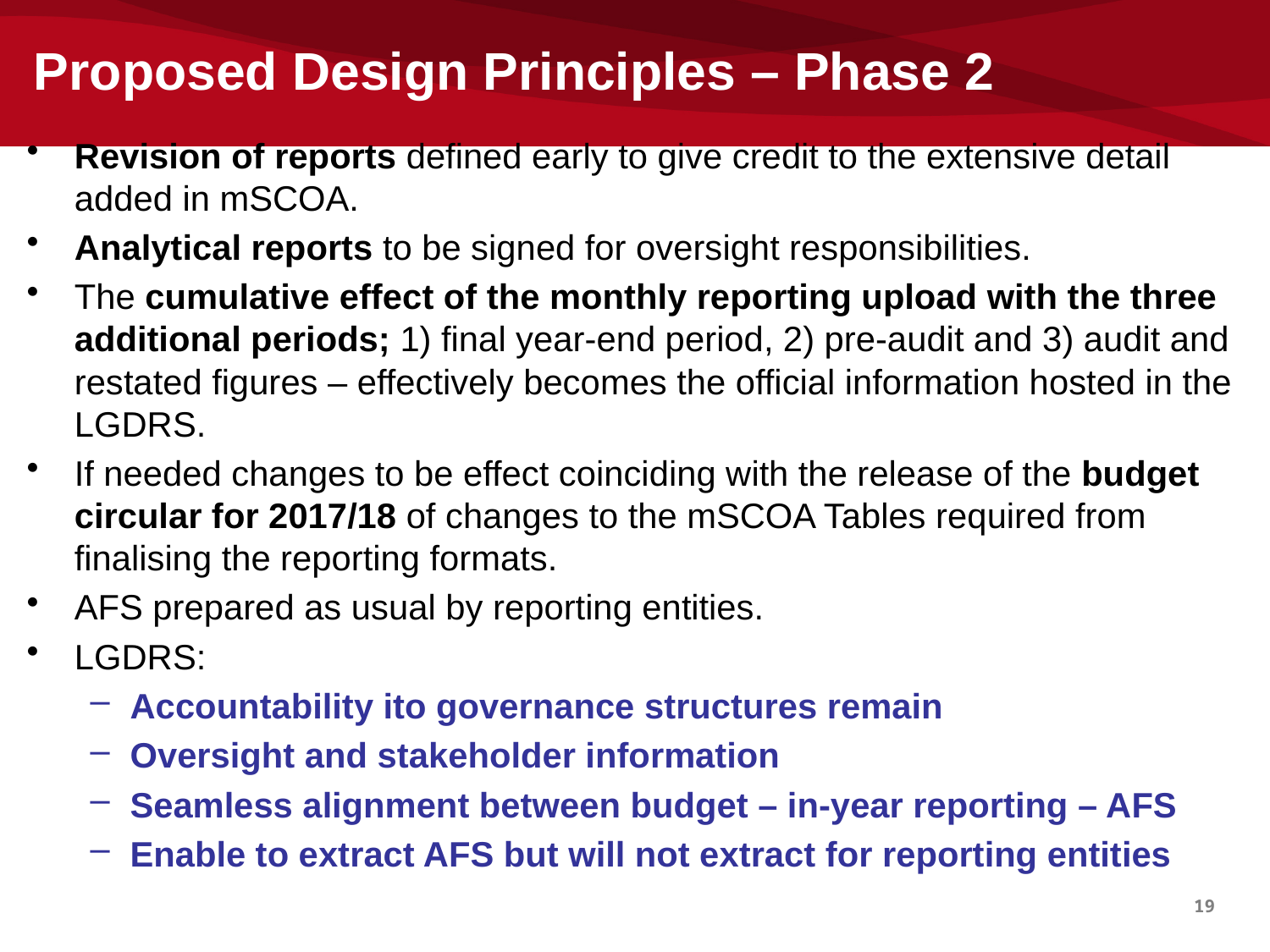

# Proposed Design Principles – Phase 2
Revision of reports defined early to give credit to the extensive detail added in mSCOA.
Analytical reports to be signed for oversight responsibilities.
The cumulative effect of the monthly reporting upload with the three additional periods; 1) final year-end period, 2) pre-audit and 3) audit and restated figures – effectively becomes the official information hosted in the LGDRS.
If needed changes to be effect coinciding with the release of the budget circular for 2017/18 of changes to the mSCOA Tables required from finalising the reporting formats.
AFS prepared as usual by reporting entities.
LGDRS:
Accountability ito governance structures remain
Oversight and stakeholder information
Seamless alignment between budget – in-year reporting – AFS
Enable to extract AFS but will not extract for reporting entities

19